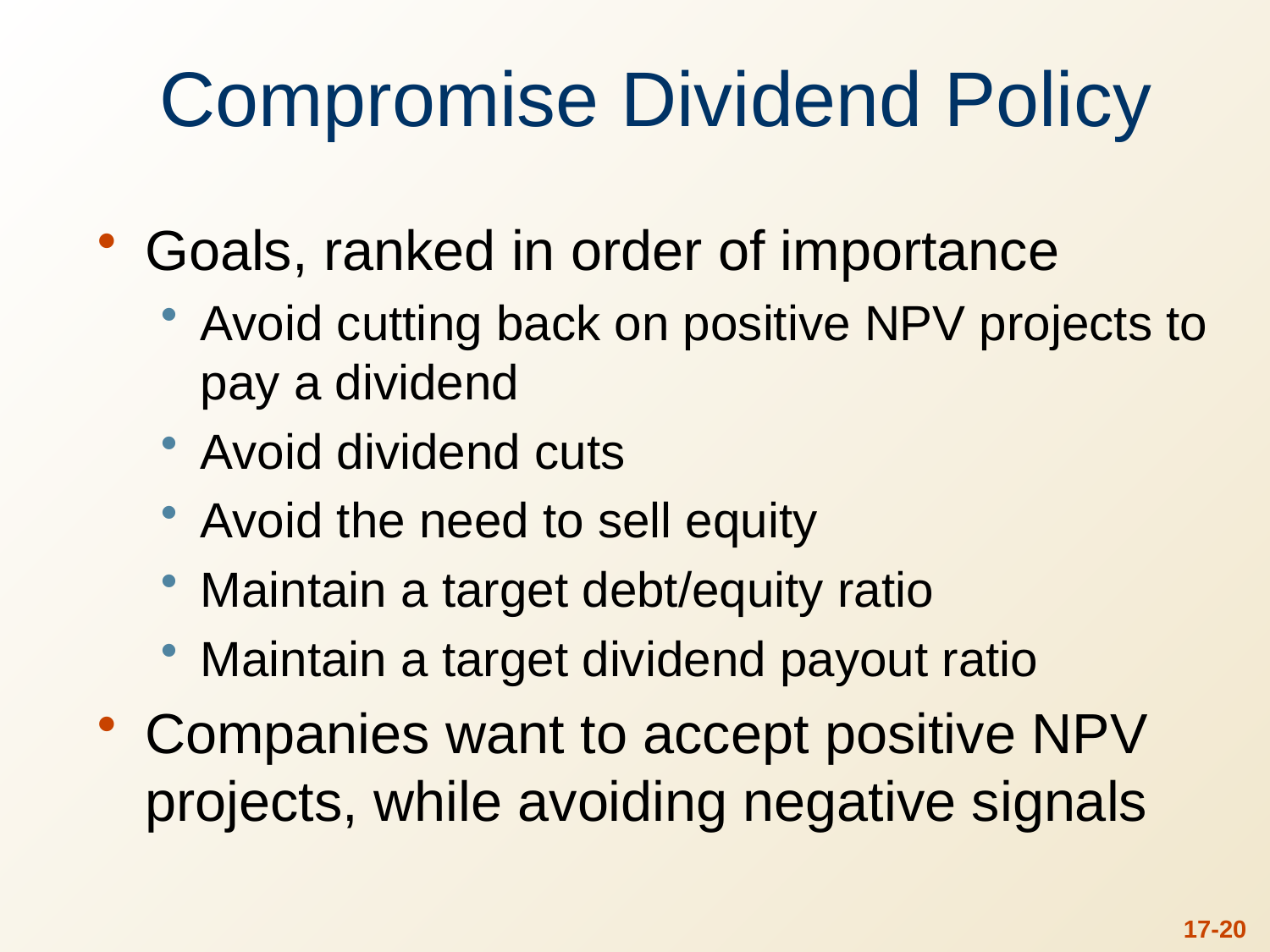

# Compromise Dividend Policy
Goals, ranked in order of importance
Avoid cutting back on positive NPV projects to pay a dividend
Avoid dividend cuts
Avoid the need to sell equity
Maintain a target debt/equity ratio
Maintain a target dividend payout ratio
Companies want to accept positive NPV projects, while avoiding negative signals
17-20